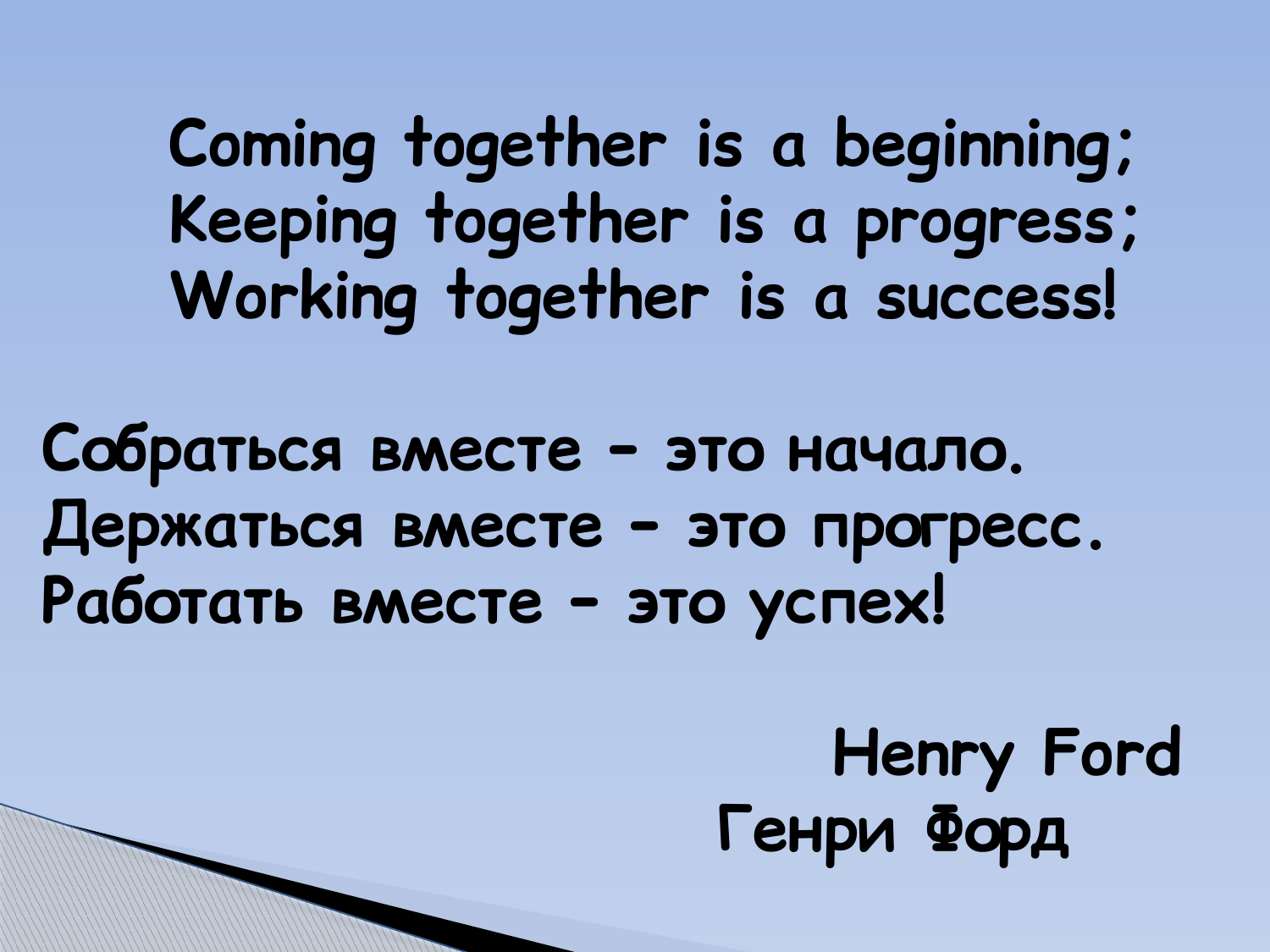

Coming together is a beginning;
	Keeping together is a progress;
	Working together is a success!

Собраться вместе – это начало.
Держаться вместе – это прогресс.
Работать вместе – это успех!

						Henry Ford
				Генри Форд